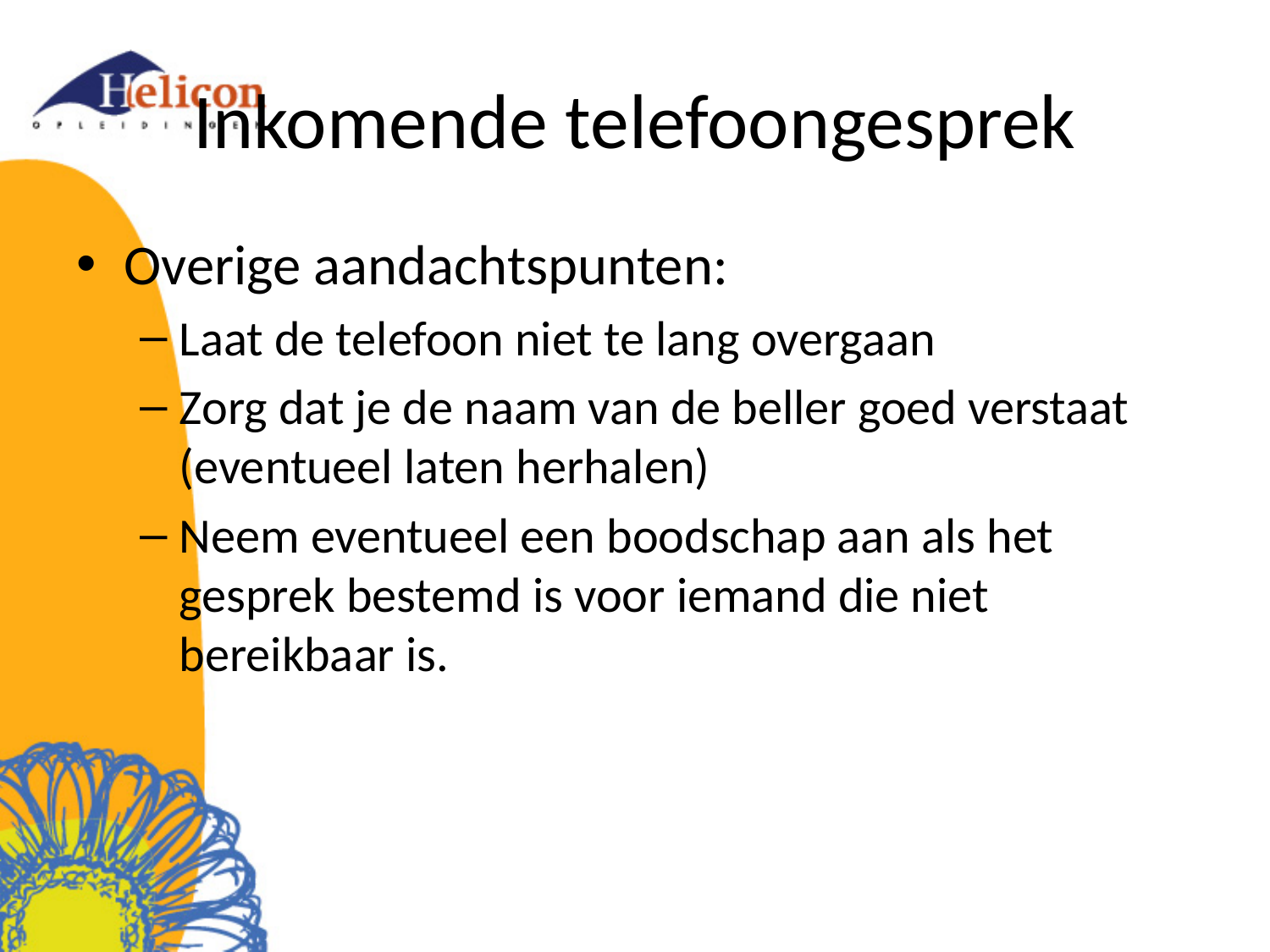

# Inkomende telefoongesprek
Overige aandachtspunten:
Laat de telefoon niet te lang overgaan
Zorg dat je de naam van de beller goed verstaat (eventueel laten herhalen)
Neem eventueel een boodschap aan als het gesprek bestemd is voor iemand die niet bereikbaar is.